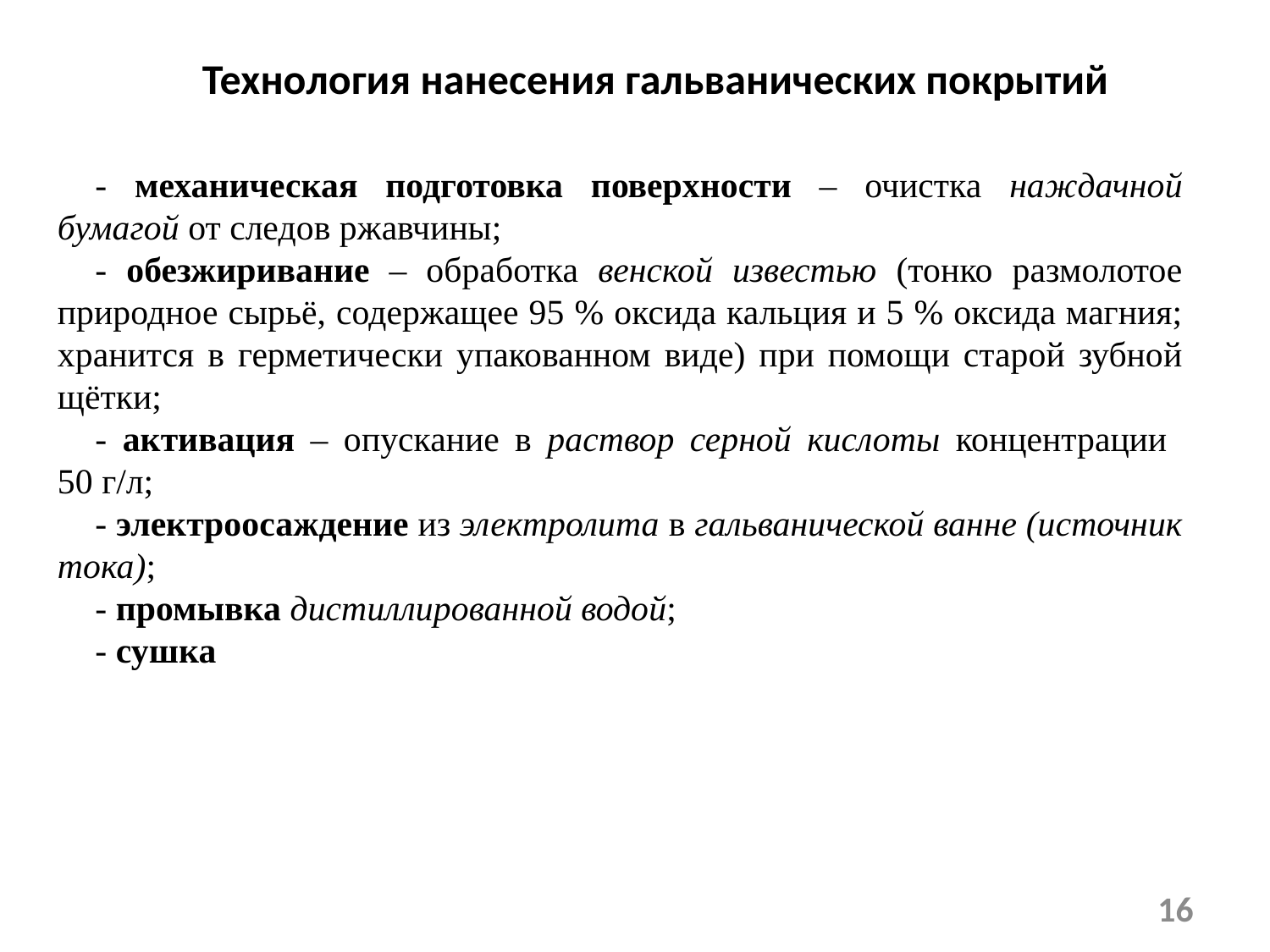

Технология нанесения гальванических покрытий
- механическая подготовка поверхности – очистка наждачной бумагой от следов ржавчины;
- обезжиривание – обработка венской известью (тонко размолотое природное сырьё, содержащее 95 % оксида кальция и 5 % оксида магния; хранится в герметически упакованном виде) при помощи старой зубной щётки;
- активация – опускание в раствор серной кислоты концентрации
50 г/л;
- электроосаждение из электролита в гальванической ванне (источник тока);
- промывка дистиллированной водой;
- сушка
16